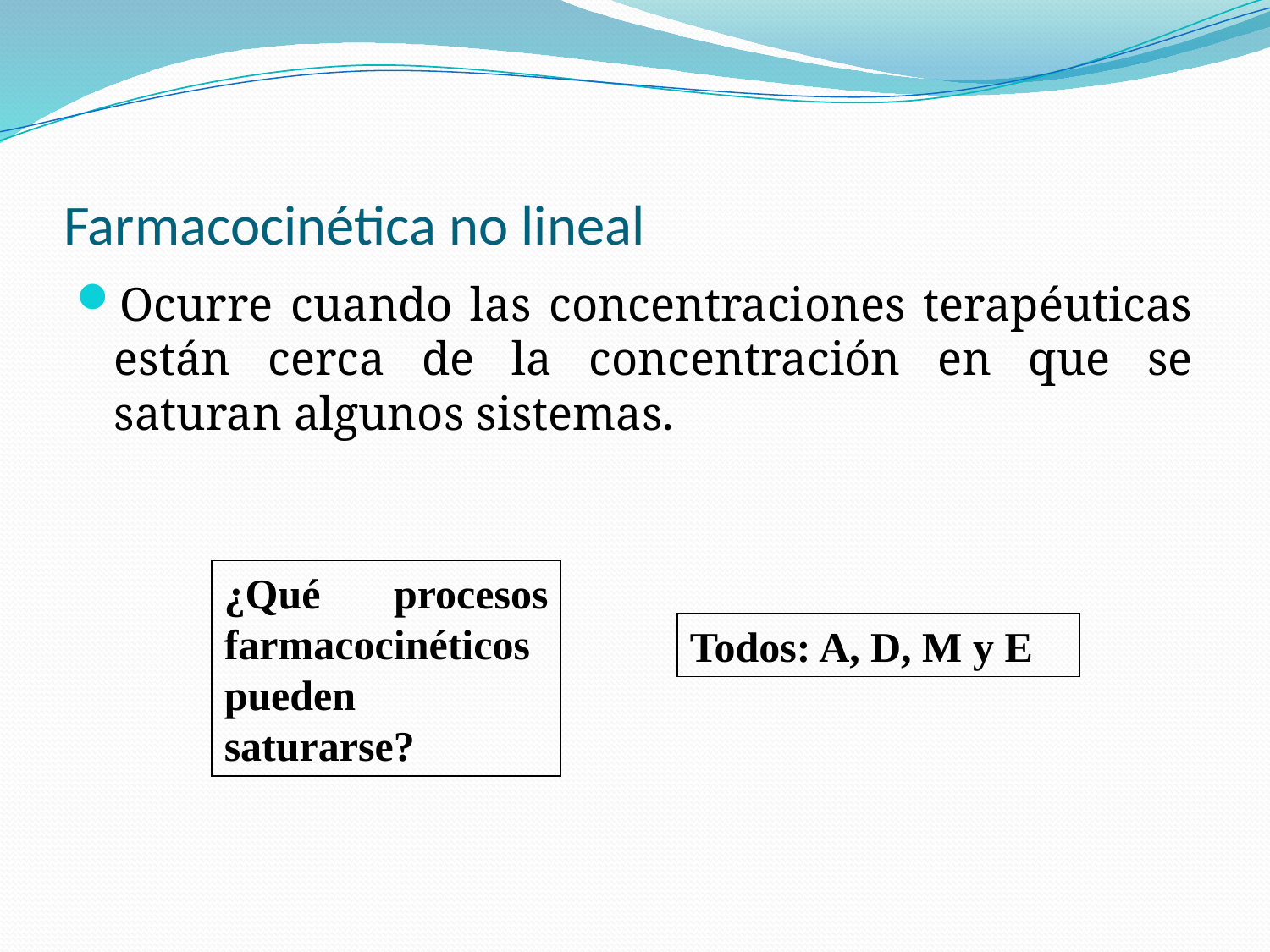

# Farmacocinética no lineal
Ocurre cuando las concentraciones terapéuticas están cerca de la concentración en que se saturan algunos sistemas.

¿Qué procesos farmacocinéticos pueden saturarse?
Todos: A, D, M y E